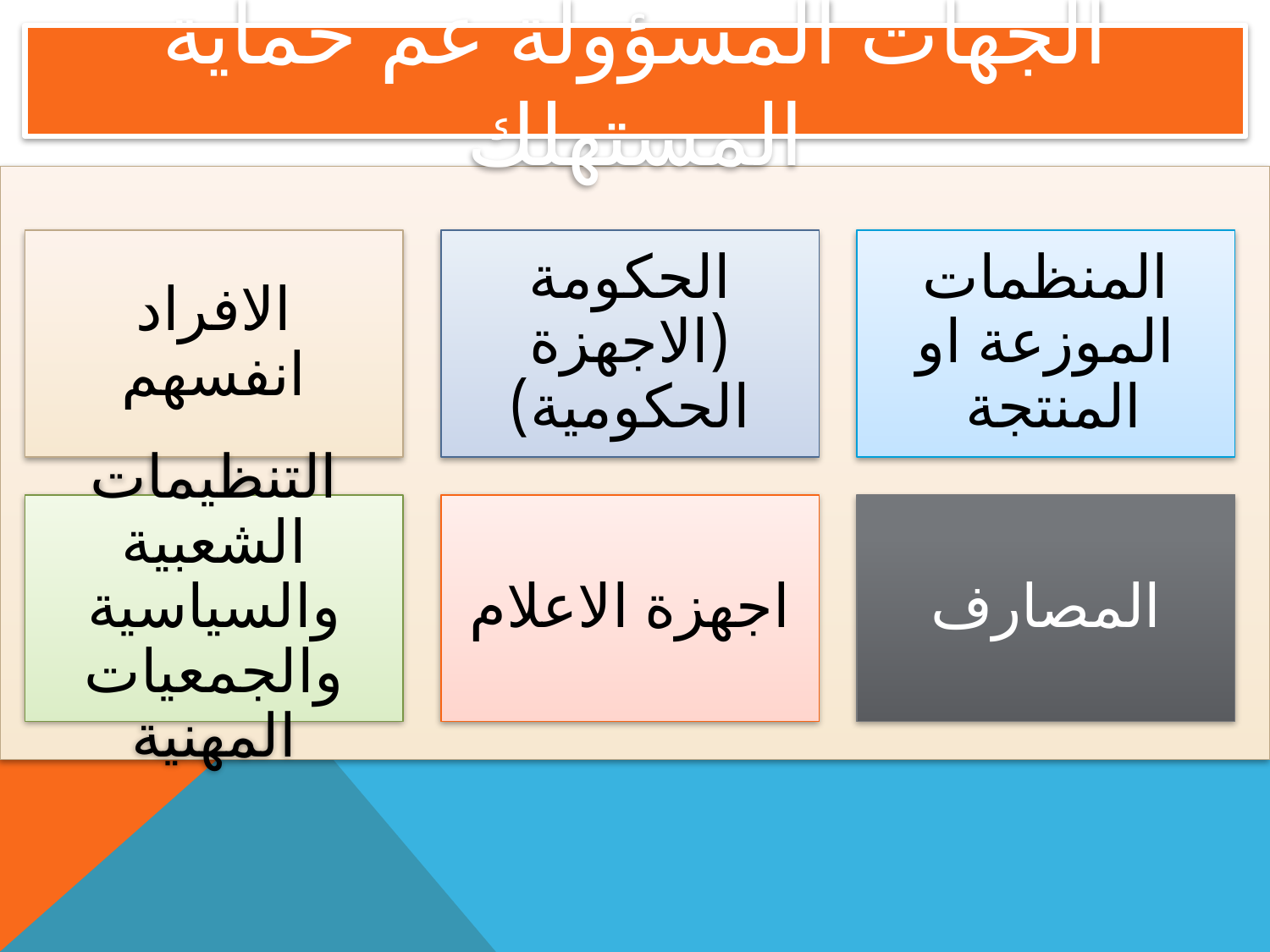

# الجهات المسؤولة عم حماية المستهلك

الافراد انفسهم
الحكومة (الاجهزة الحكومية)
المنظمات الموزعة او المنتجة
التنظيمات الشعبية والسياسية والجمعيات المهنية
اجهزة الاعلام
المصارف